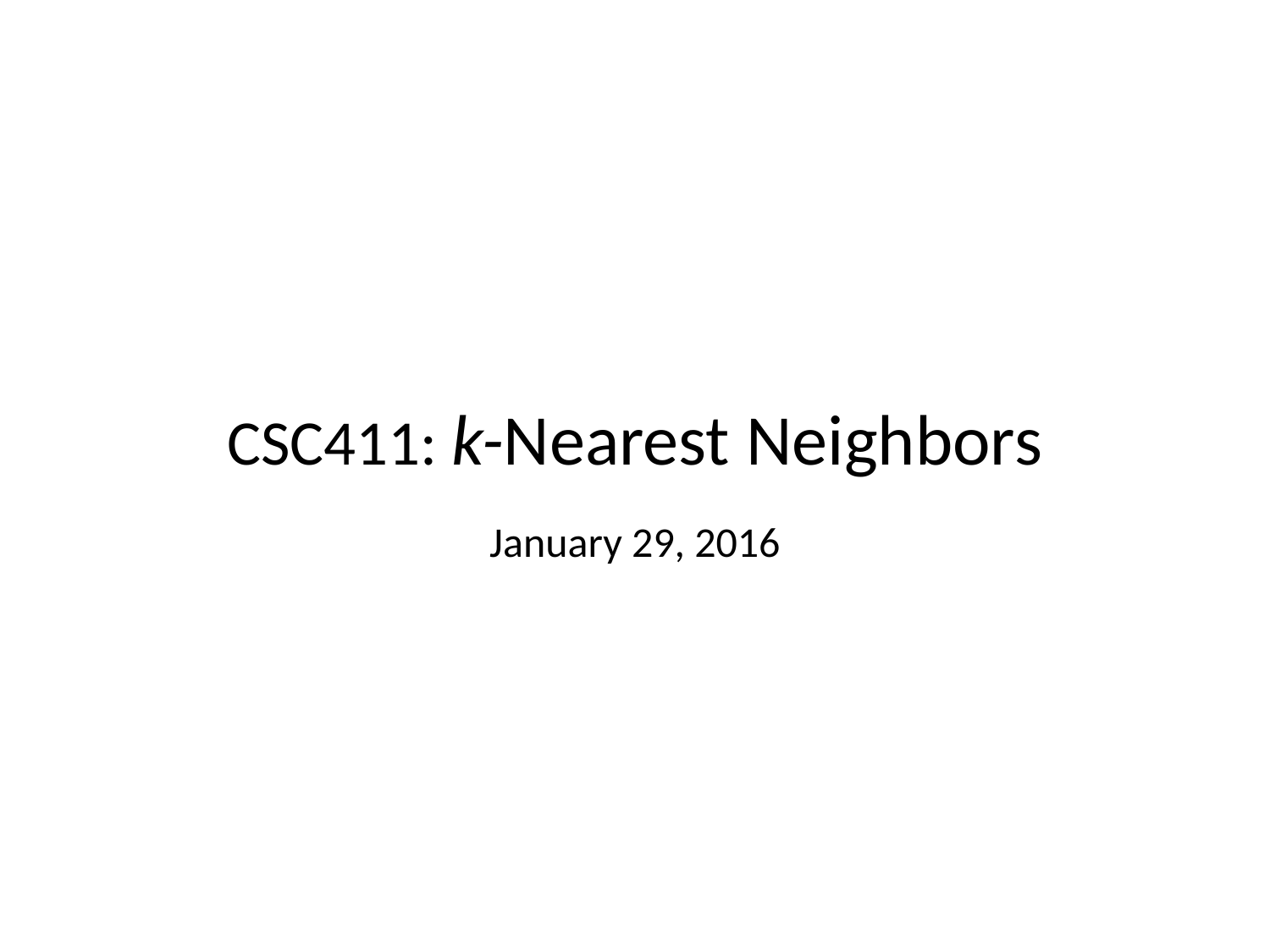

# CSC411: k-Nearest Neighbors
January 29, 2016